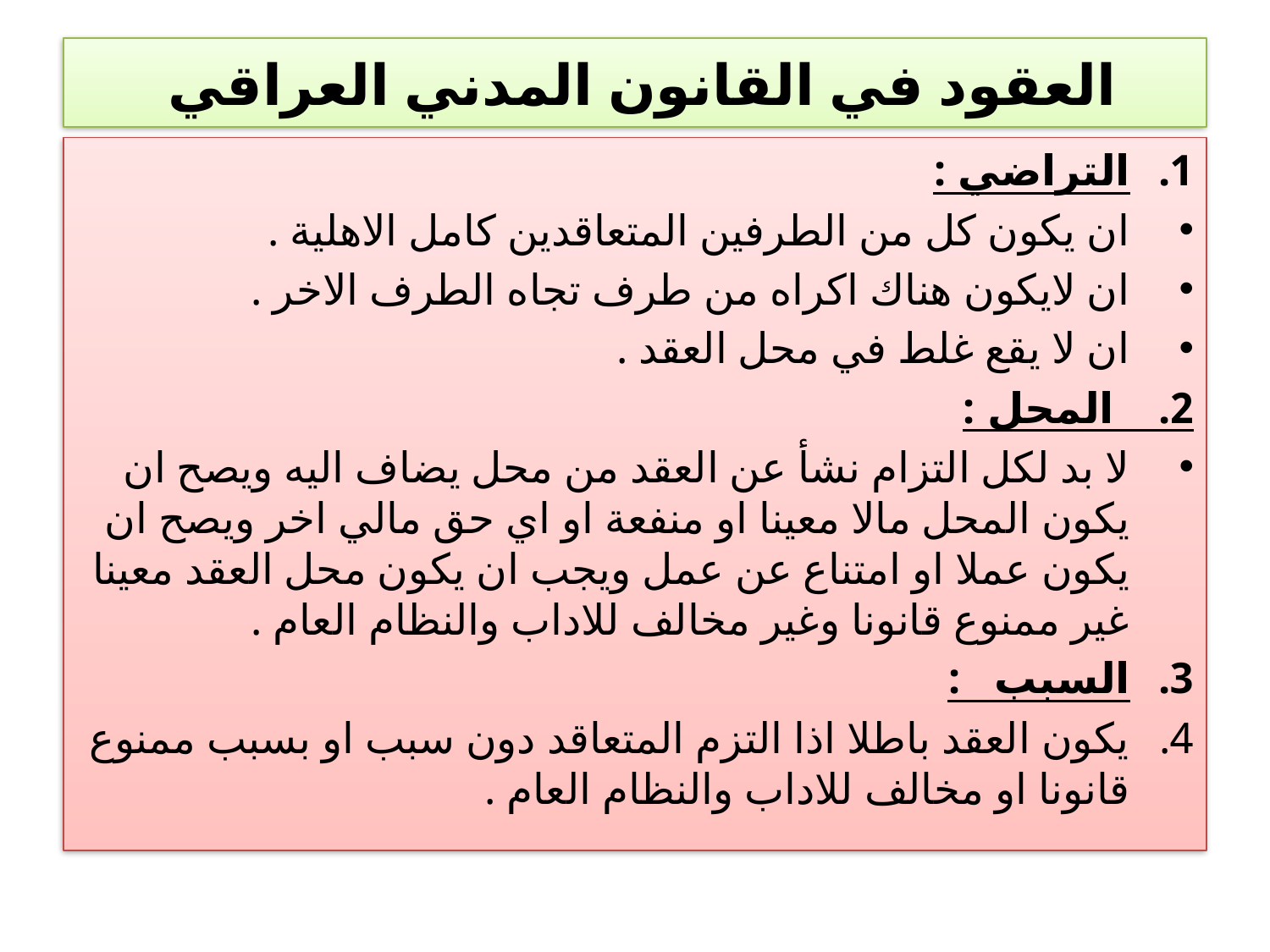

# العقود في القانون المدني العراقي
التراضي :
ان يكون كل من الطرفين المتعاقدين كامل الاهلية .
ان لايكون هناك اكراه من طرف تجاه الطرف الاخر .
ان لا يقع غلط في محل العقد .
2.    المحل :
لا بد لكل التزام نشأ عن العقد من محل يضاف اليه ويصح ان يكون المحل مالا معينا او منفعة او اي حق مالي اخر ويصح ان يكون عملا او امتناع عن عمل ويجب ان يكون محل العقد معينا غير ممنوع قانونا وغير مخالف للاداب والنظام العام .
السبب   :
يكون العقد باطلا اذا التزم المتعاقد دون سبب او بسبب ممنوع قانونا او مخالف للاداب والنظام العام .